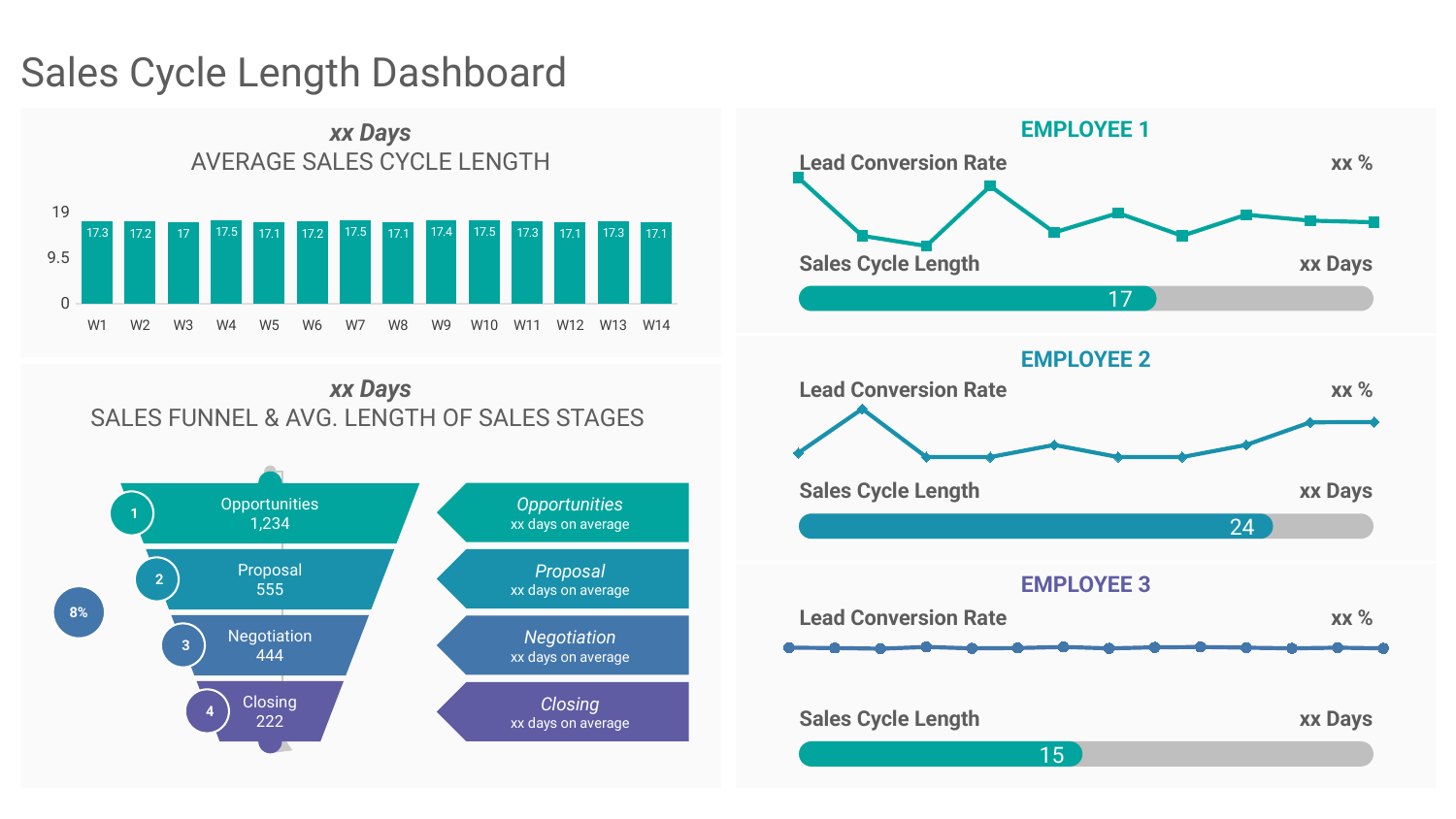

# Sales Cycle Length Dashboard

EMPLOYEE 1
xx Days
AVERAGE SALES CYCLE LENGTH
xx %
Lead Conversion Rate

### Chart

| Category | Lead Conversion Rate |
|---|---|
| W1 | 9.3 |
| W2 | 2.4 |
| W3 | 1.2 |
| W4 | 8.3 |
| W5 | 2.8 |
| W6 | 5.1 |
| W7 | 2.4 |
| W8 | 4.9 |
| W9 | 4.2 |
| W10 | 4.0 |

### Chart

| Category | Column1 |
|---|---|
| W1 | 17.3 |
| W2 | 17.2 |
| W3 | 17.0 |
| W4 | 17.5 |
| W5 | 17.1 |
| W6 | 17.2 |
| W7 | 17.5 |
| W8 | 17.1 |
| W9 | 17.4 |
| W10 | 17.5 |
| W11 | 17.3 |
| W12 | 17.1 |
| W13 | 17.3 |
| W14 | 17.1 |
Sales Cycle Length
xx Days

17

EMPLOYEE 2

xx Days
SALES FUNNEL & AVG. LENGTH OF SALES STAGES
xx %
Lead Conversion Rate

### Chart

| Category | Lead Conversion Rate |
|---|---|
| W1 | 8.3 |
| W2 | 21.4 |
| W3 | 7.1 |
| W4 | 7.1 |
| W5 | 10.7 |
| W6 | 7.1 |
| W7 | 7.1 |
| W8 | 10.7 |
| W9 | 17.4 |
| W10 | 17.5 |
Sales Cycle Length
xx Days
Opportunities
xx days on average
Opportunities
1,234
1

24
Proposal
555
Proposal
xx days on average
2

EMPLOYEE 3
8%
Lead Conversion Rate
xx %
Negotiation
444
Negotiation
xx days on average

### Chart

| Category | Lead Conversion Rate |
|---|---|
| W1 | 17.3 |
| W2 | 17.2 |
| W3 | 17.0 |
| W4 | 17.5 |
| W5 | 17.1 |
| W6 | 17.2 |
| W7 | 17.5 |
| W8 | 17.1 |
| W9 | 17.4 |
| W10 | 17.5 |
| W11 | 17.3 |
| W12 | 17.1 |
| W13 | 17.3 |
| W14 | 17.1 |
3
Closing
222
Closing
xx days on average
4
Sales Cycle Length
xx Days

15